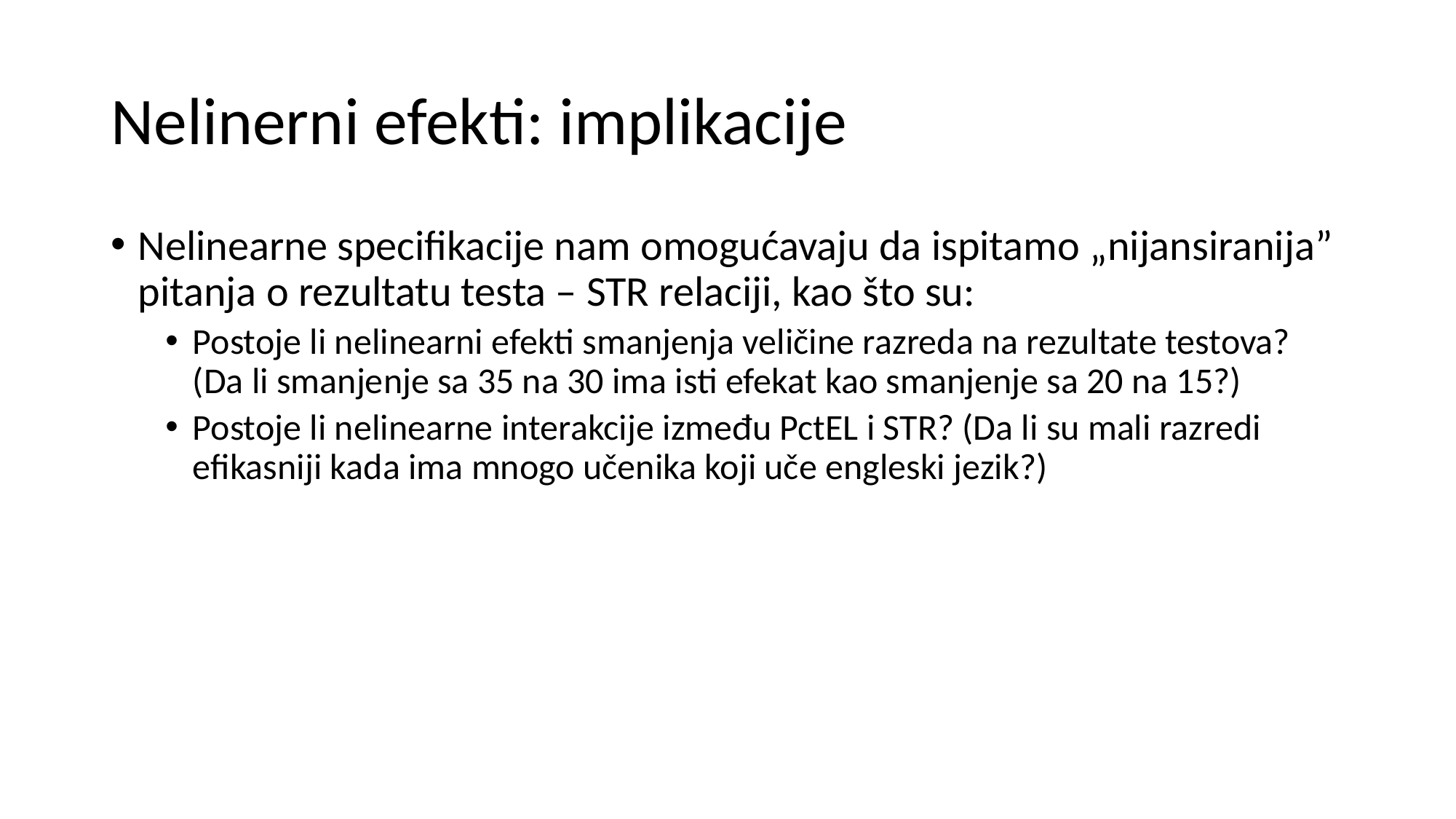

# Nelinerni efekti: implikacije
Nelinearne specifikacije nam omogućavaju da ispitamo „nijansiranija” pitanja o rezultatu testa – STR relaciji, kao što su:
Postoje li nelinearni efekti smanjenja veličine razreda na rezultate testova? (Da li smanjenje sa 35 na 30 ima isti efekat kao smanjenje sa 20 na 15?)
Postoje li nelinearne interakcije između PctEL i STR? (Da li su mali razredi efikasniji kada ima mnogo učenika koji uče engleski jezik?)